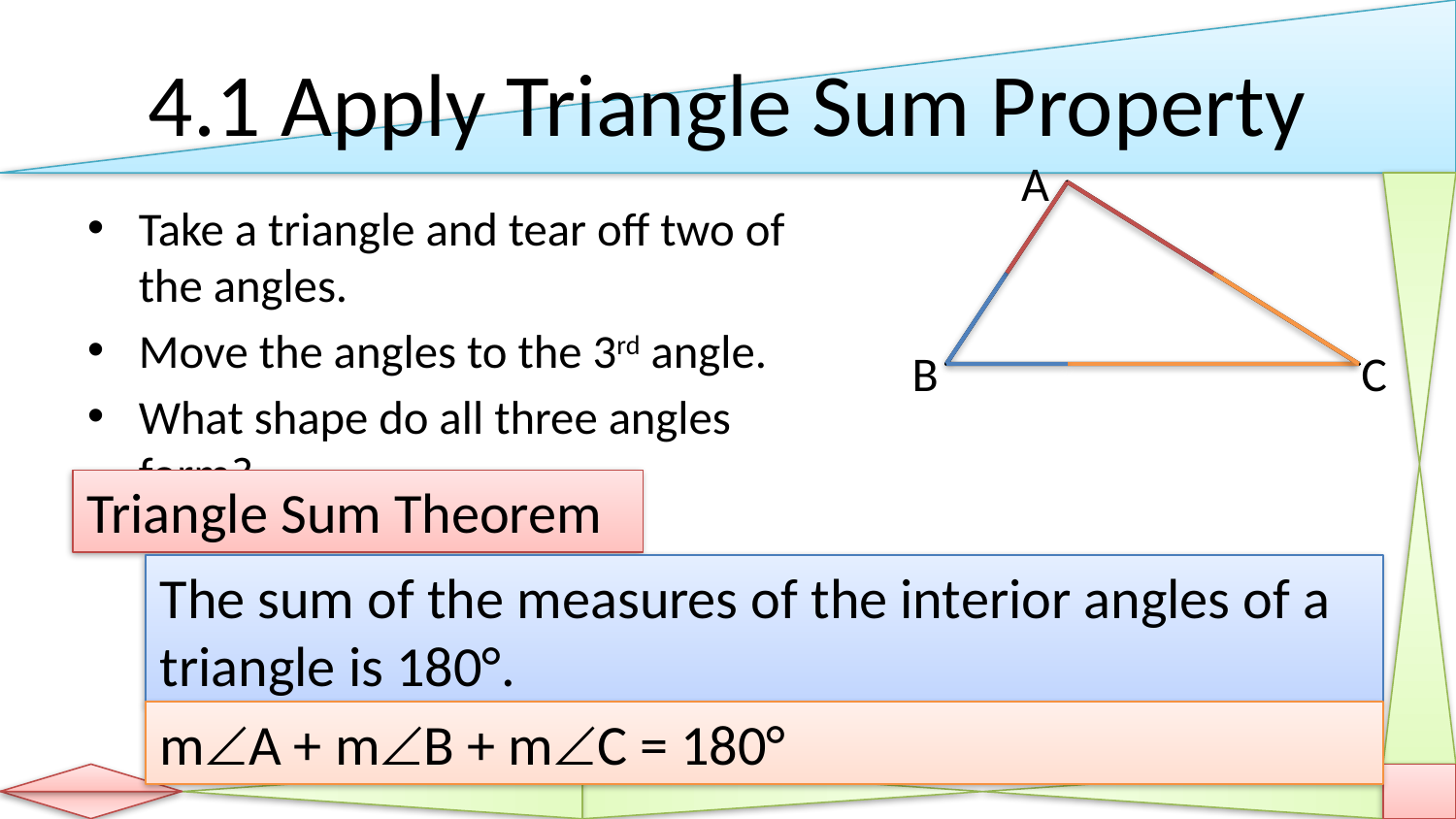

# 4.1 Apply Triangle Sum Property
A

B
C
Take a triangle and tear off two of the angles.
Move the angles to the 3rd angle.
What shape do all three angles form?
Triangle Sum Theorem
The sum of the measures of the interior angles of a triangle is 180°.
m∠A + m∠B + m∠C = 180°